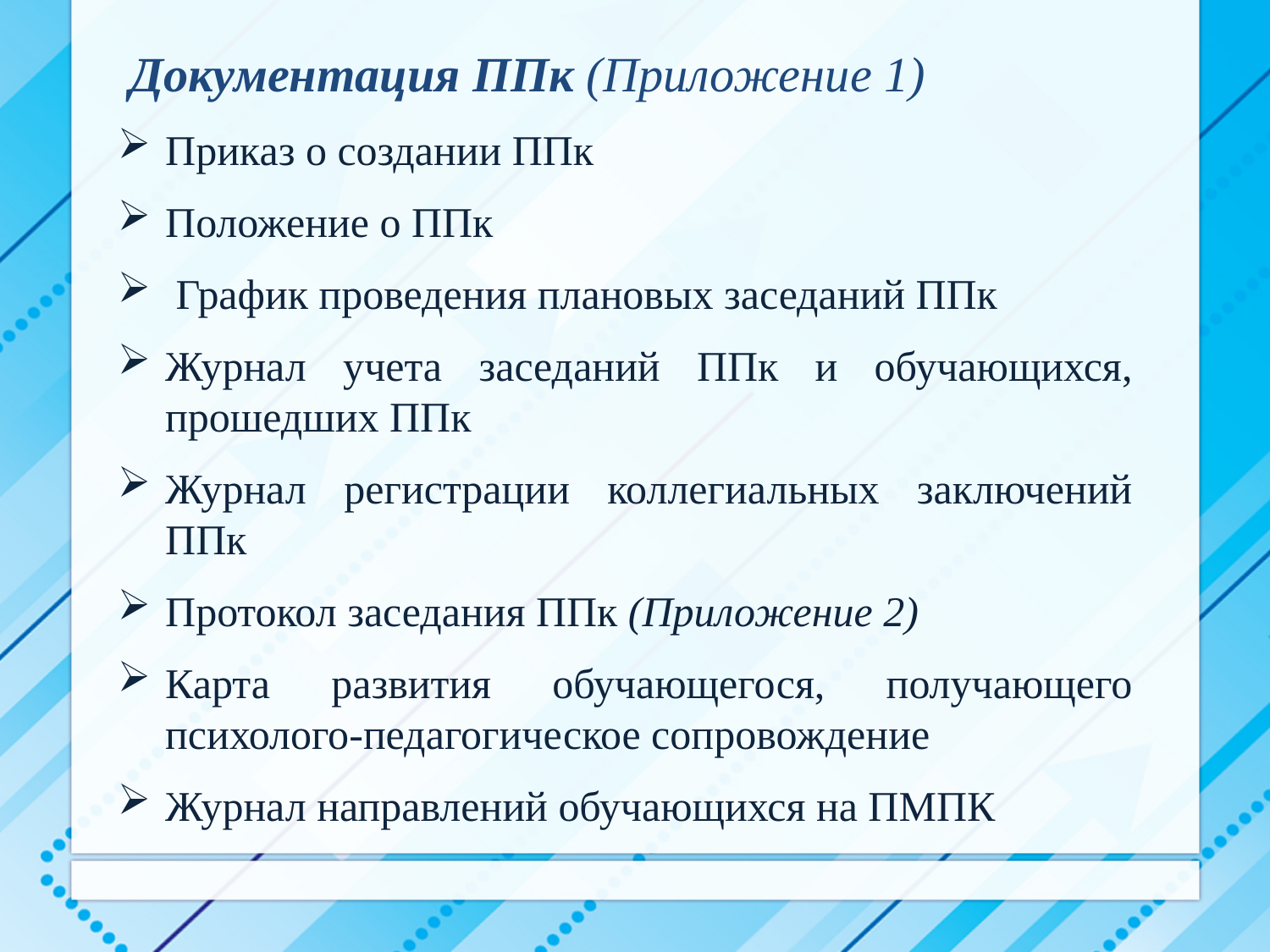

Документация ППк (Приложение 1)
Приказ о создании ППк
Положение о ППк
 График проведения плановых заседаний ППк
Журнал учета заседаний ППк и обучающихся, прошедших ППк
Журнал регистрации коллегиальных заключений ППк
Протокол заседания ППк (Приложение 2)
Карта развития обучающегося, получающего психолого-педагогическое сопровождение
Журнал направлений обучающихся на ПМПК